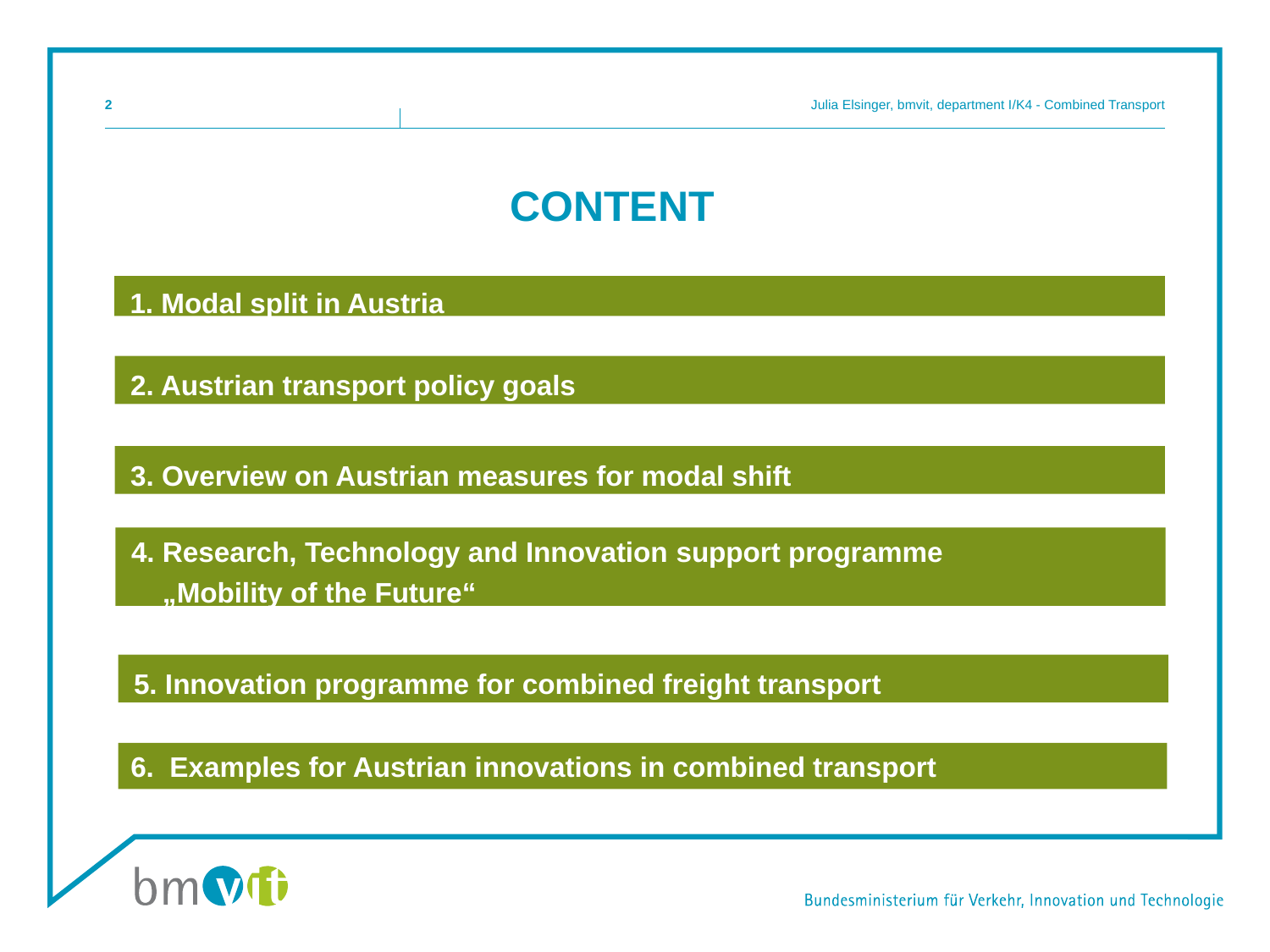

2
Julia Elsinger, bmvit, department I/K4 - Combined Transport
# CONTENT
  1. Modal split in Austria
  2. Austrian transport policy goals
  3. Overview on Austrian measures for modal shift
  4. Research, Technology and Innovation support programme
      „Mobility of the Future“
  5. Innovation programme for combined freight transport
6.  Examples for Austrian innovations in combined transport